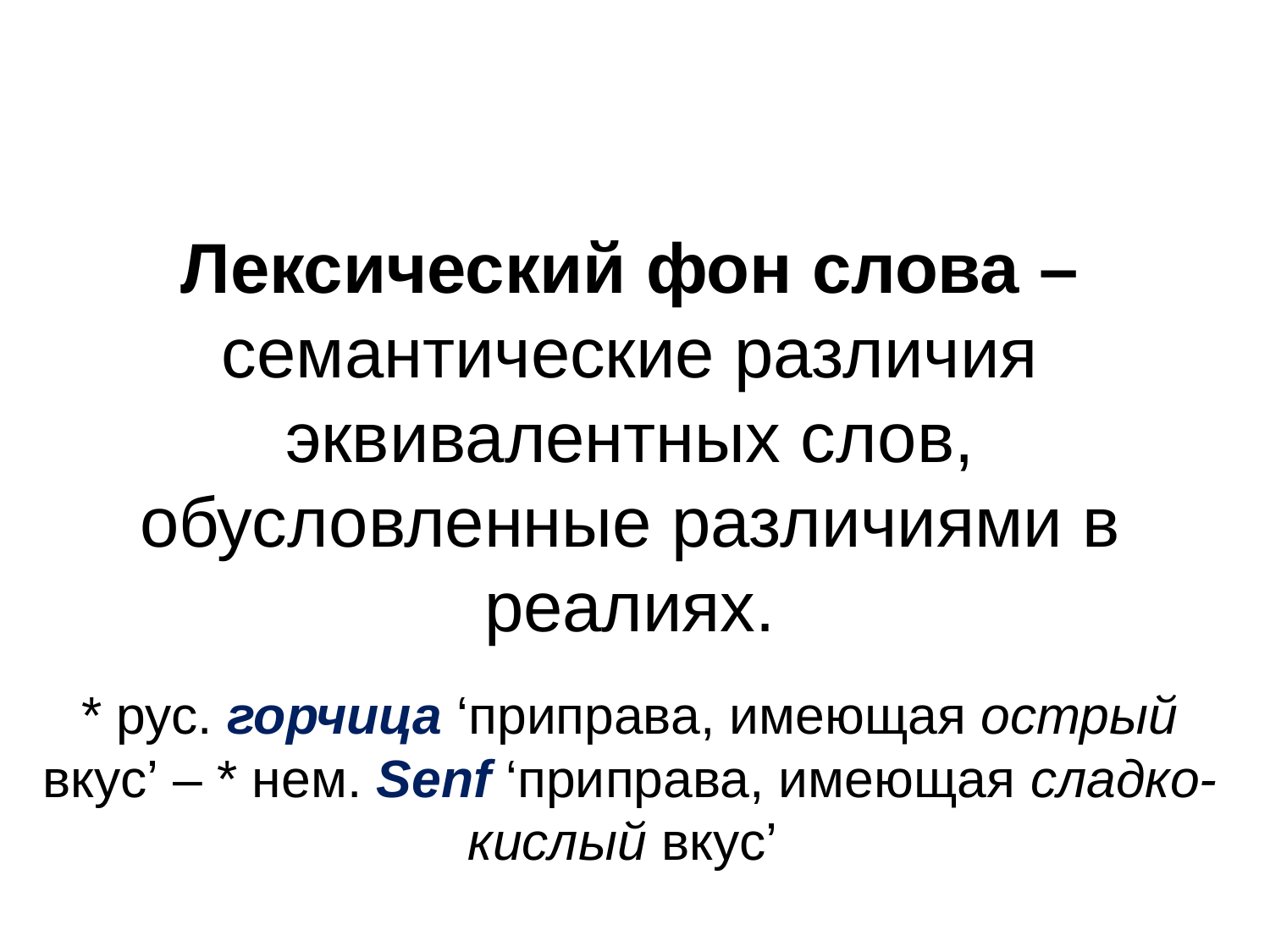

#
Лексический фон слова – семантические различия эквивалентных слов, обусловленные различиями в реалиях.

* рус. горчица ‘приправа, имеющая острый вкус’ – * нем. Senf ‘приправа, имеющая сладко-кислый вкус’